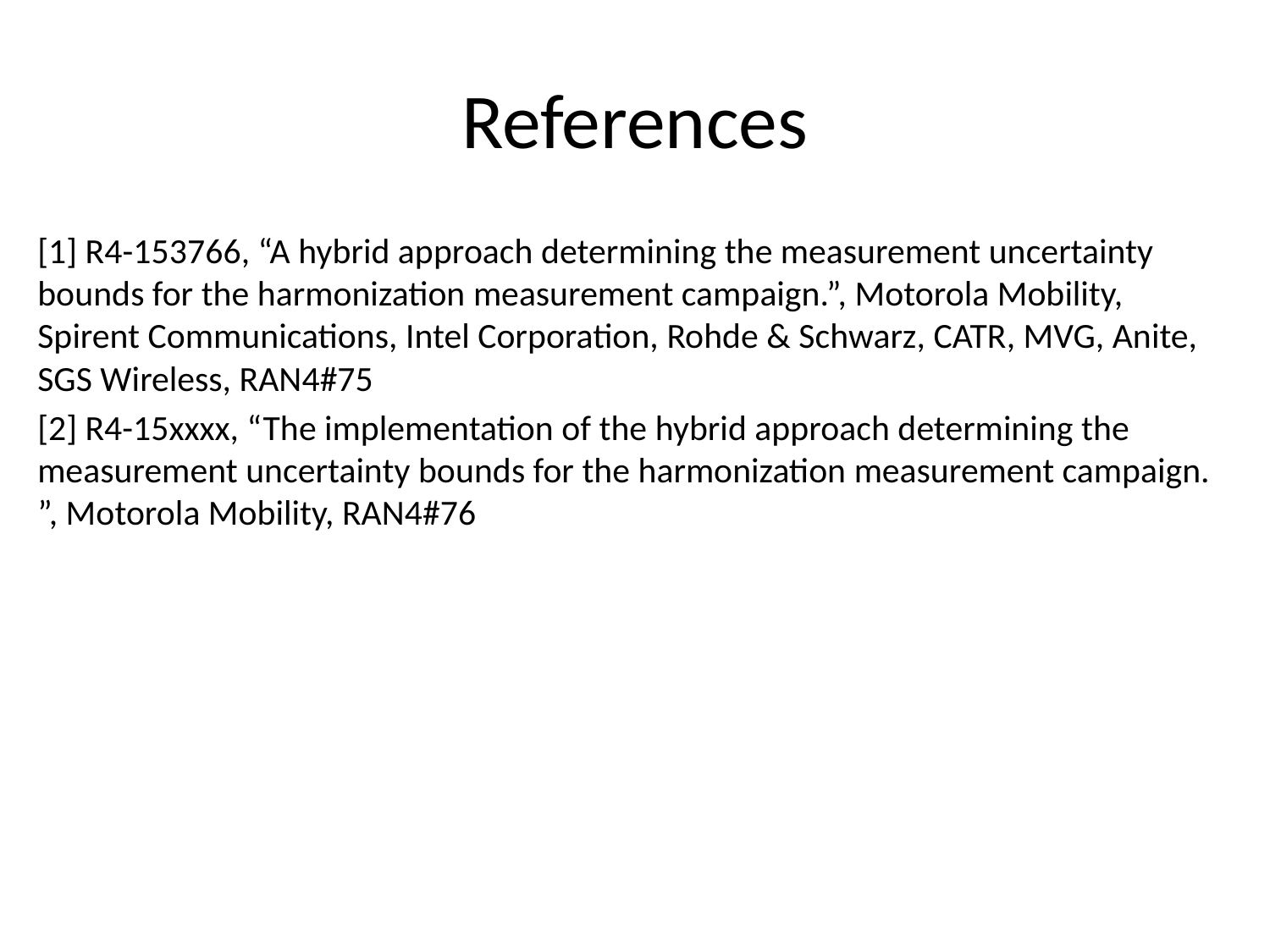

# References
[1] R4-153766, “A hybrid approach determining the measurement uncertainty bounds for the harmonization measurement campaign.”, Motorola Mobility, Spirent Communications, Intel Corporation, Rohde & Schwarz, CATR, MVG, Anite, SGS Wireless, RAN4#75
[2] R4-15xxxx, “The implementation of the hybrid approach determining the measurement uncertainty bounds for the harmonization measurement campaign. ”, Motorola Mobility, RAN4#76